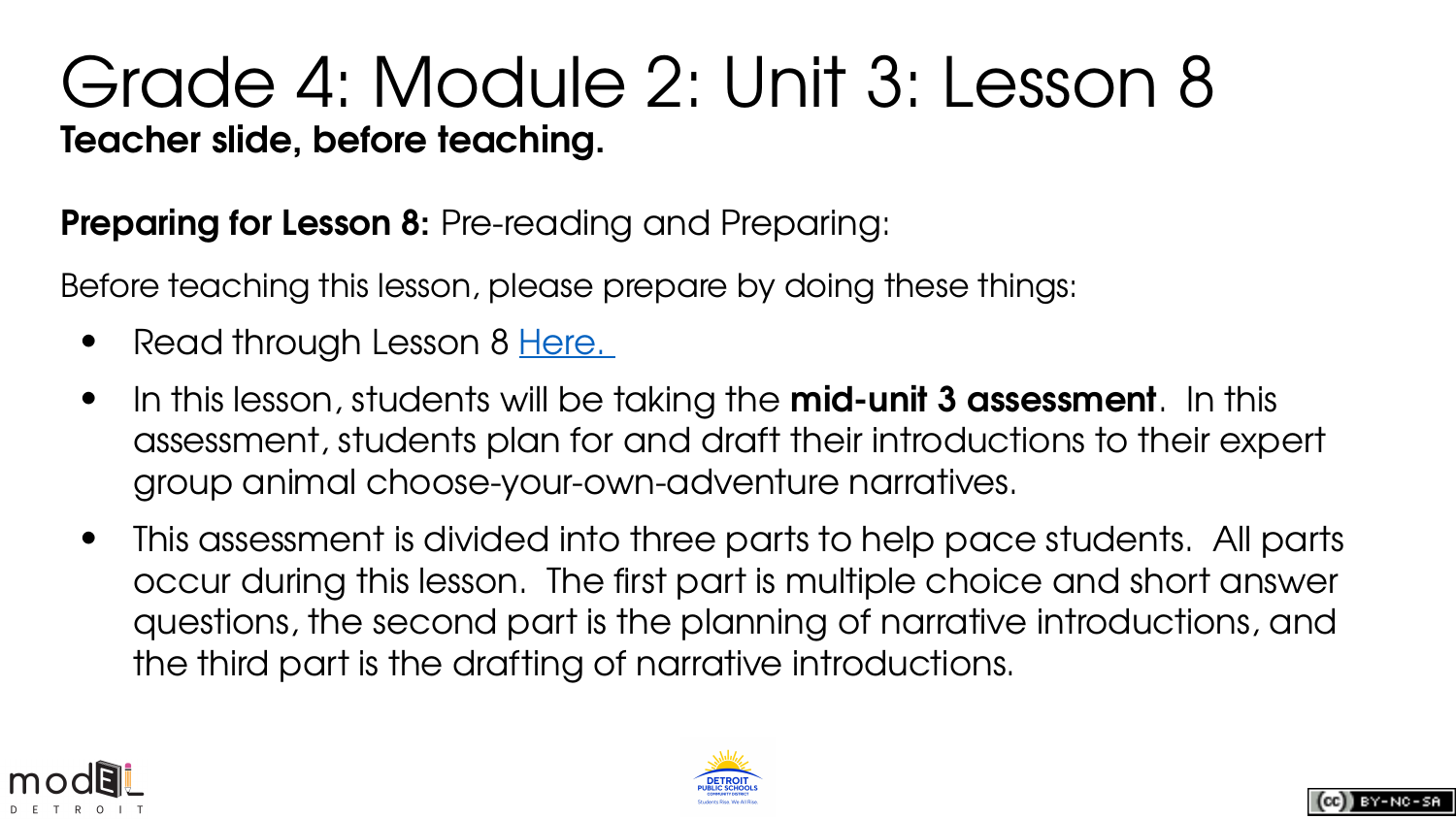

# Grade 4: Module 2: Unit 3: Lesson 8
Teacher slide, before teaching.

Preparing for Lesson 8: Pre-reading and Preparing:
Before teaching this lesson, please prepare by doing these things:
Read through Lesson 8 Here.
In this lesson, students will be taking the mid-unit 3 assessment.  In this assessment, students plan for and draft their introductions to their expert group animal choose-your-own-adventure narratives.
This assessment is divided into three parts to help pace students.  All parts occur during this lesson.  The first part is multiple choice and short answer questions, the second part is the planning of narrative introductions, and the third part is the drafting of narrative introductions.